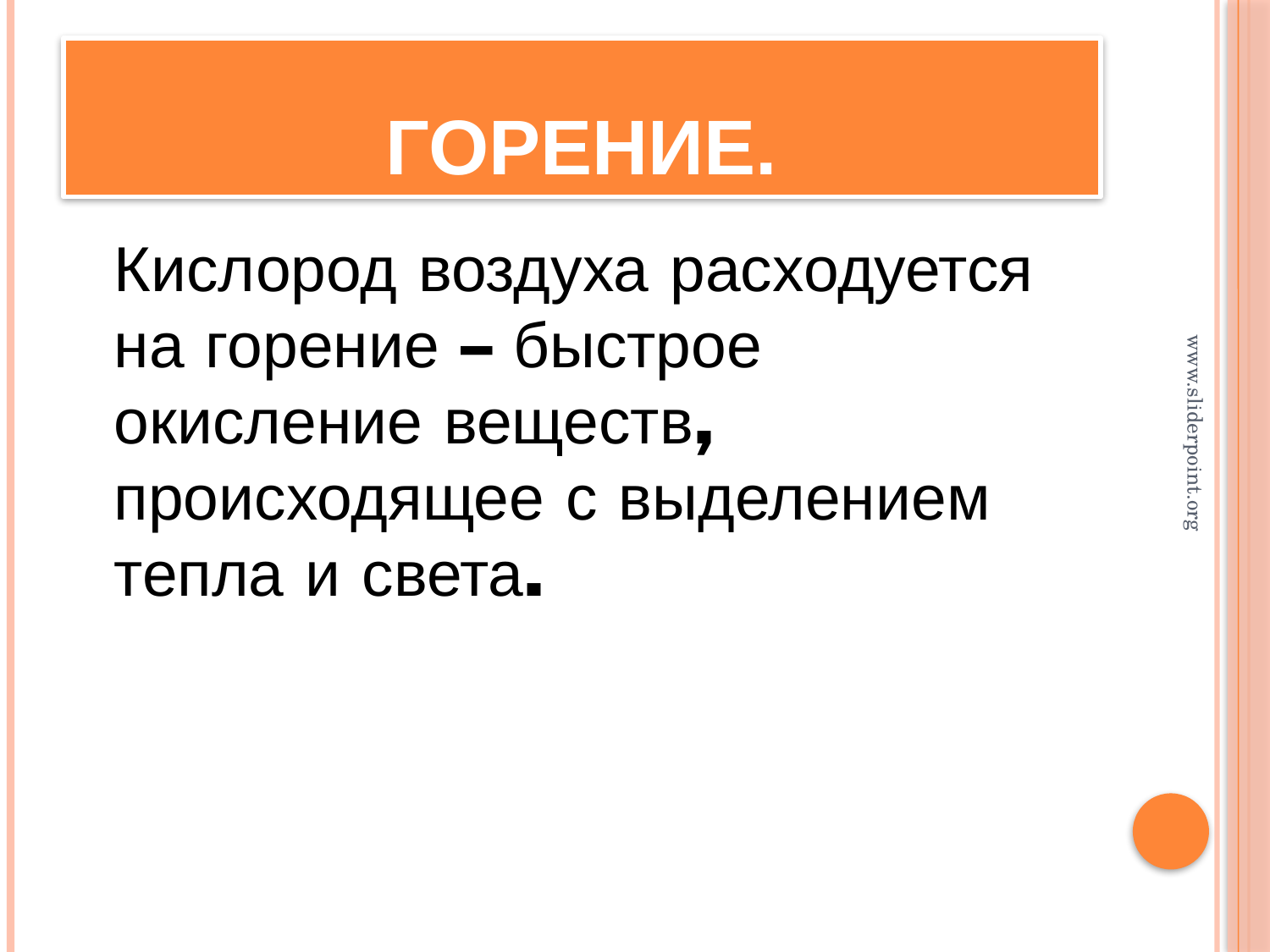

# Горение.
	Кислород воздуха расходуется на горение – быстрое окисление веществ, происходящее с выделением тепла и света.
www.sliderpoint.org